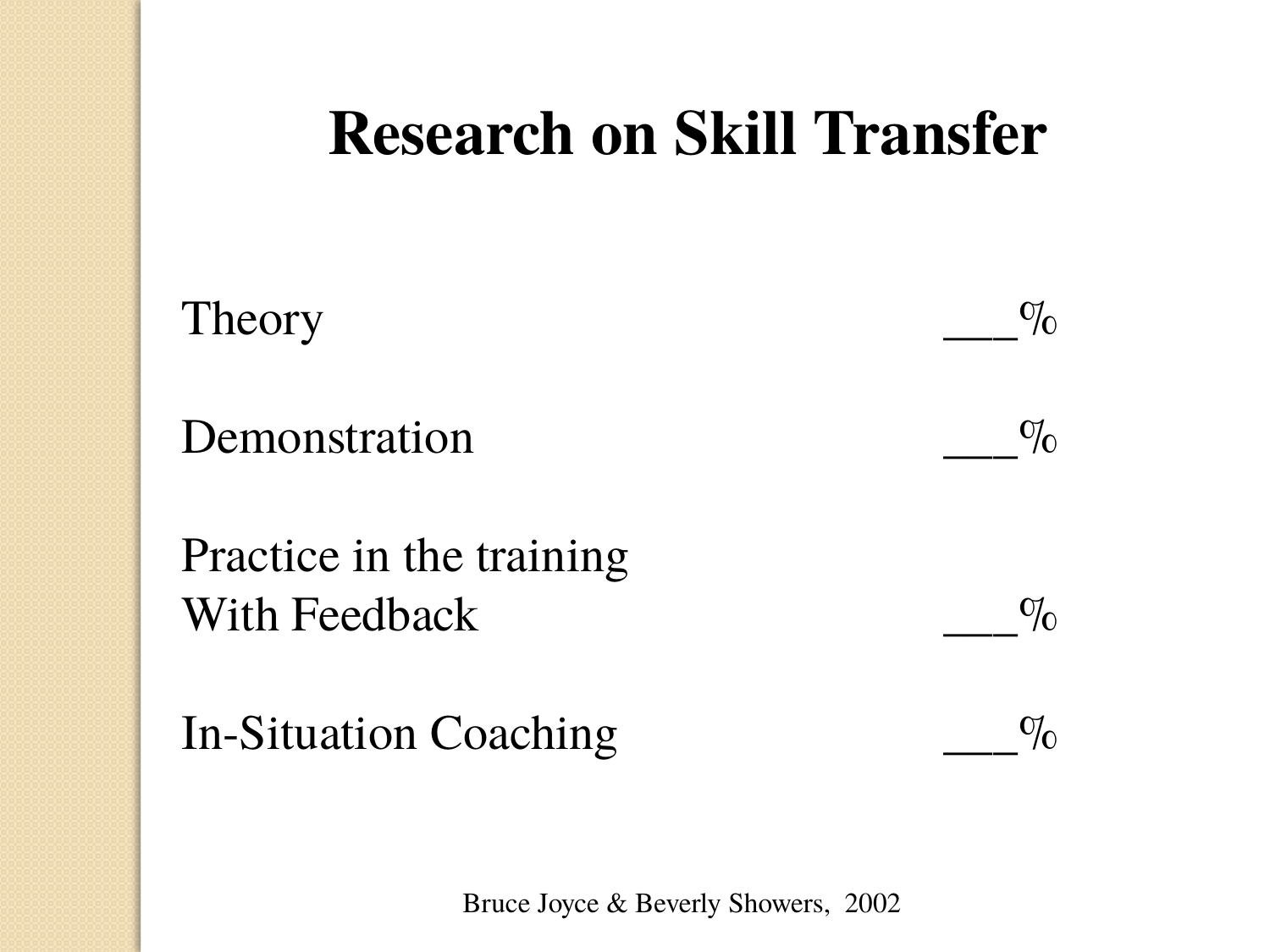

Research on Skill Transfer

Theory					___%

Demonstration				___%

Practice in the training
With Feedback				___%

In-Situation Coaching			___%

Bruce Joyce & Beverly Showers,  2002